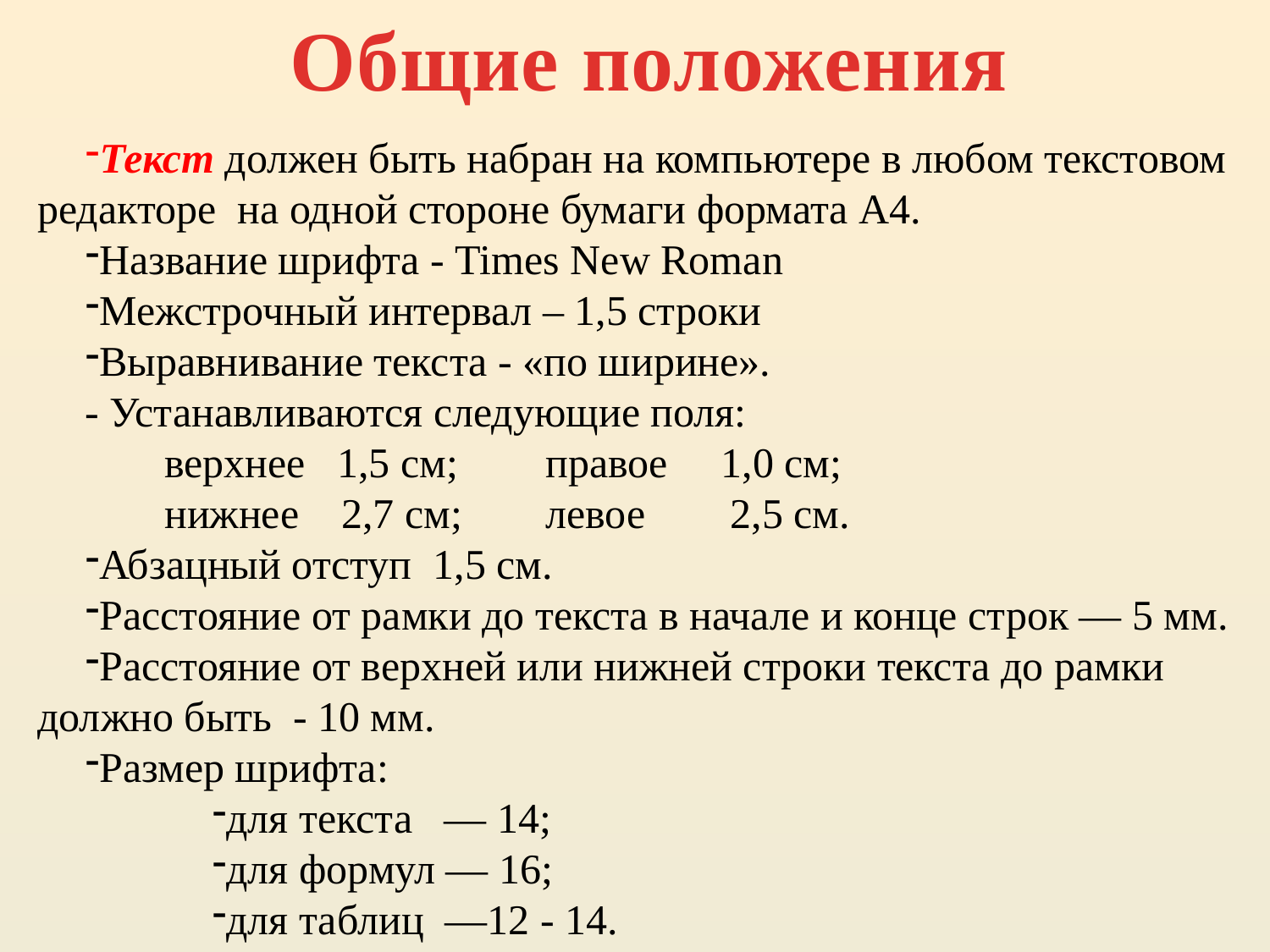

Общие положения
Текст должен быть набран на компьютере в любом текстовом редакторе  на одной стороне бумаги формата А4.
Название шрифта - Times New Roman
Межстрочный интервал – 1,5 строки
Выравнивание текста - «по ширине».
- Устанавливаются следующие поля:
	верхнее   1,5 см;	правое     1,0 см;
	нижнее    2,7 см;	левое        2,5 см.
Абзацный отступ  1,5 см.
Расстояние от рамки до текста в начале и конце строк — 5 мм.
Расстояние от верхней или нижней строки текста до рамки должно быть  - 10 мм.
Размер шрифта:
для текста   — 14;
для формул — 16;
для таблиц  —12 - 14.